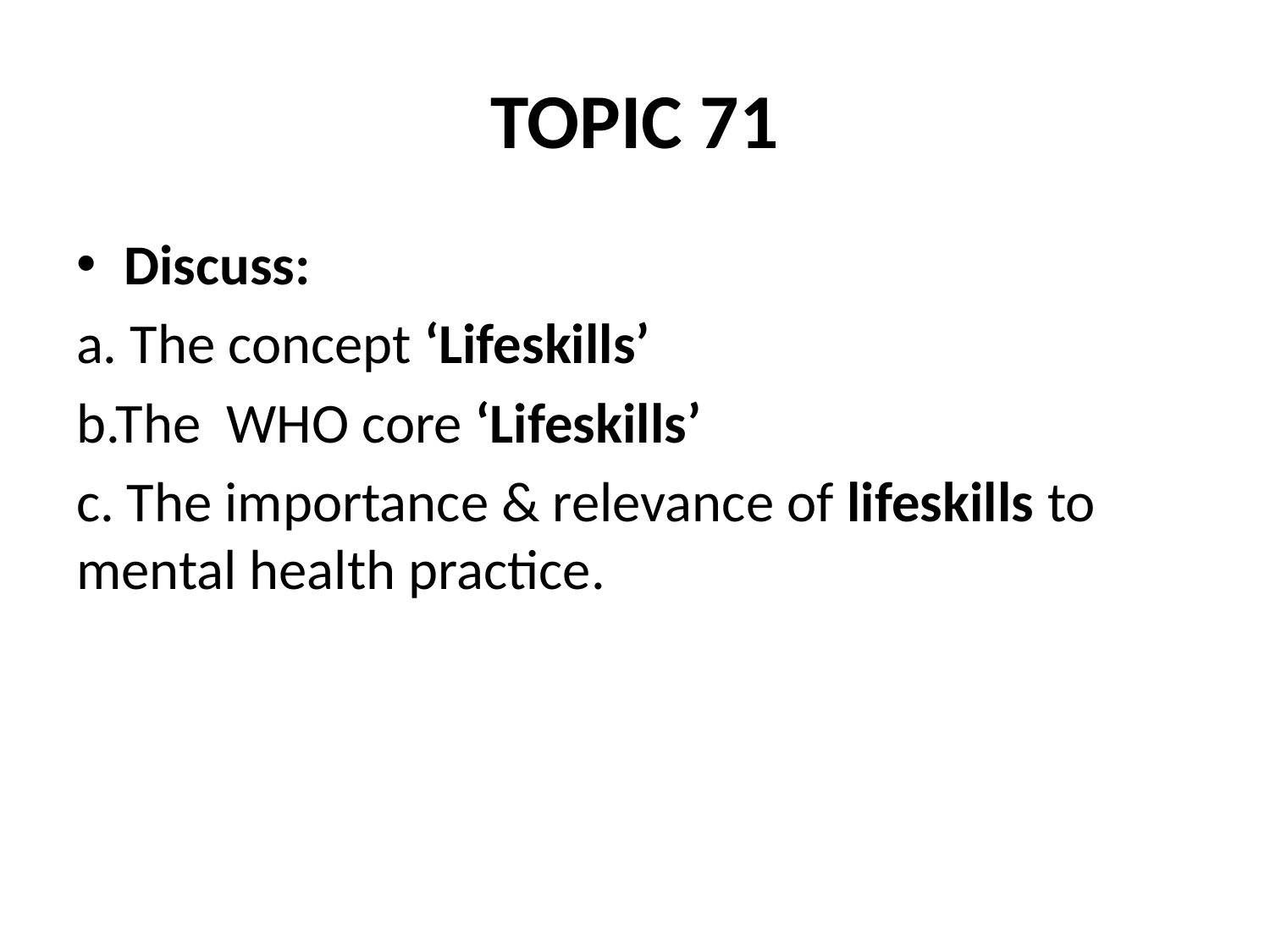

# TOPIC 71
Discuss:
a. The concept ‘Lifeskills’
b.The  WHO core ‘Lifeskills’
c. The importance & relevance of lifeskills to mental health practice.